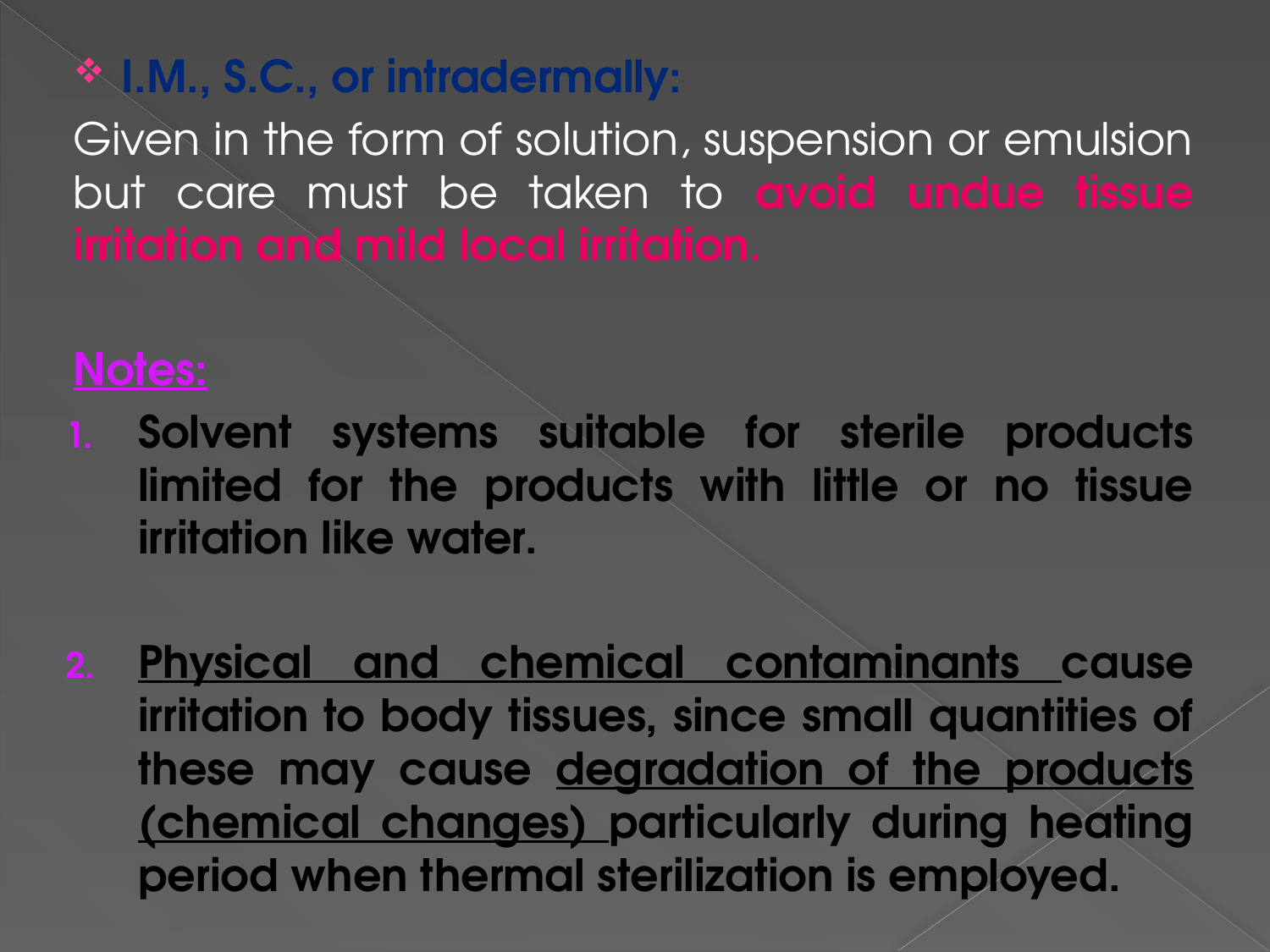

I.M., S.C., or intradermally:
Given in the form of solution, suspension or emulsion but care must be taken to avoid undue tissue irritation and mild local irritation.

Notes:
Solvent systems suitable for sterile products limited for the products with little or no tissue irritation like water.

Physical and chemical contaminants cause irritation to body tissues, since small quantities of these may cause degradation of the products (chemical changes) particularly during heating period when thermal sterilization is employed.